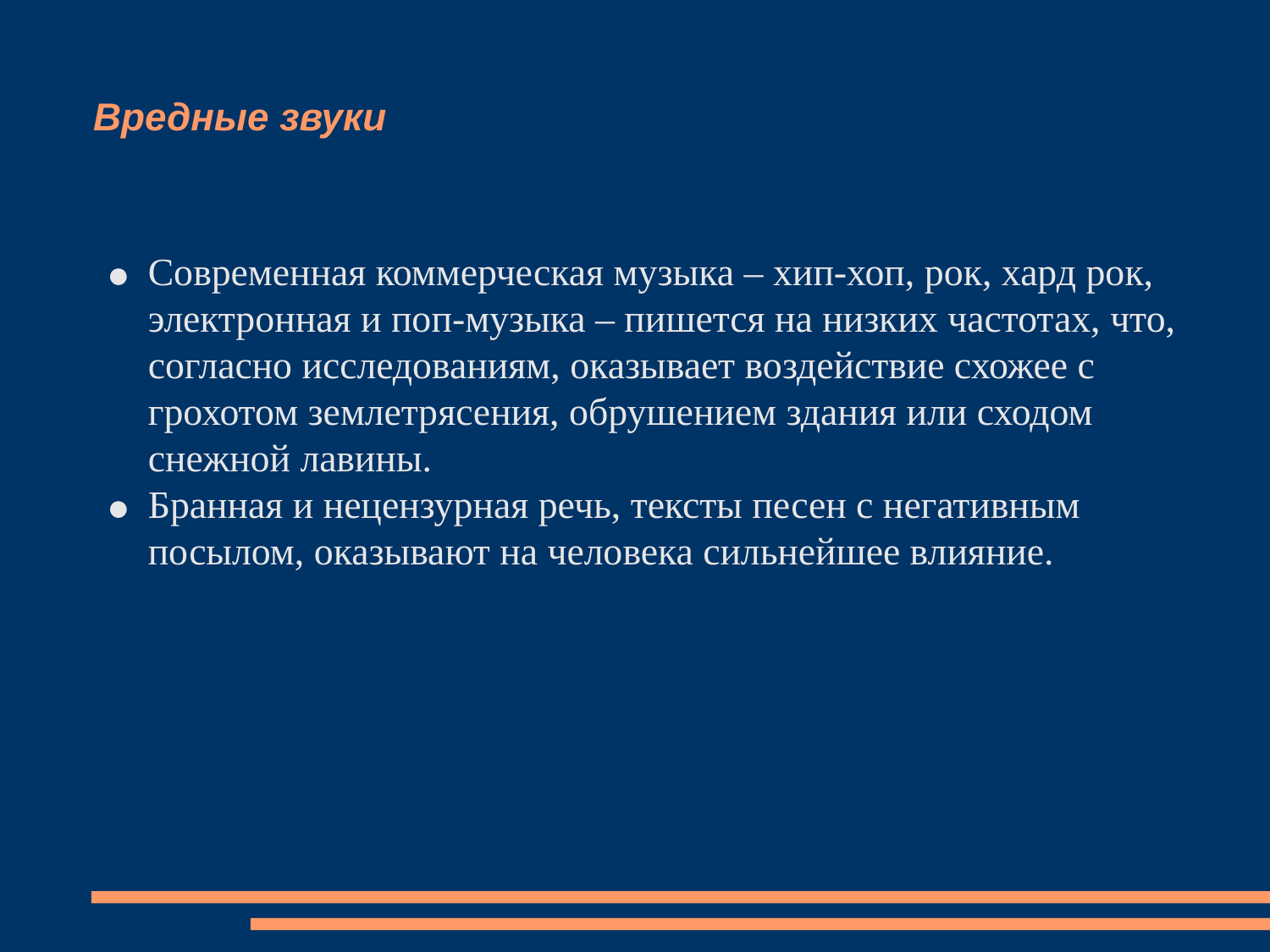

Вредные звуки
Современная коммерческая музыка – хип-хоп, рок, хард рок, электронная и поп-музыка – пишется на низких частотах, что, согласно исследованиям, оказывает воздействие схожее с грохотом землетрясения, обрушением здания или сходом снежной лавины.
Бранная и нецензурная речь, тексты песен с негативным посылом, оказывают на человека сильнейшее влияние.